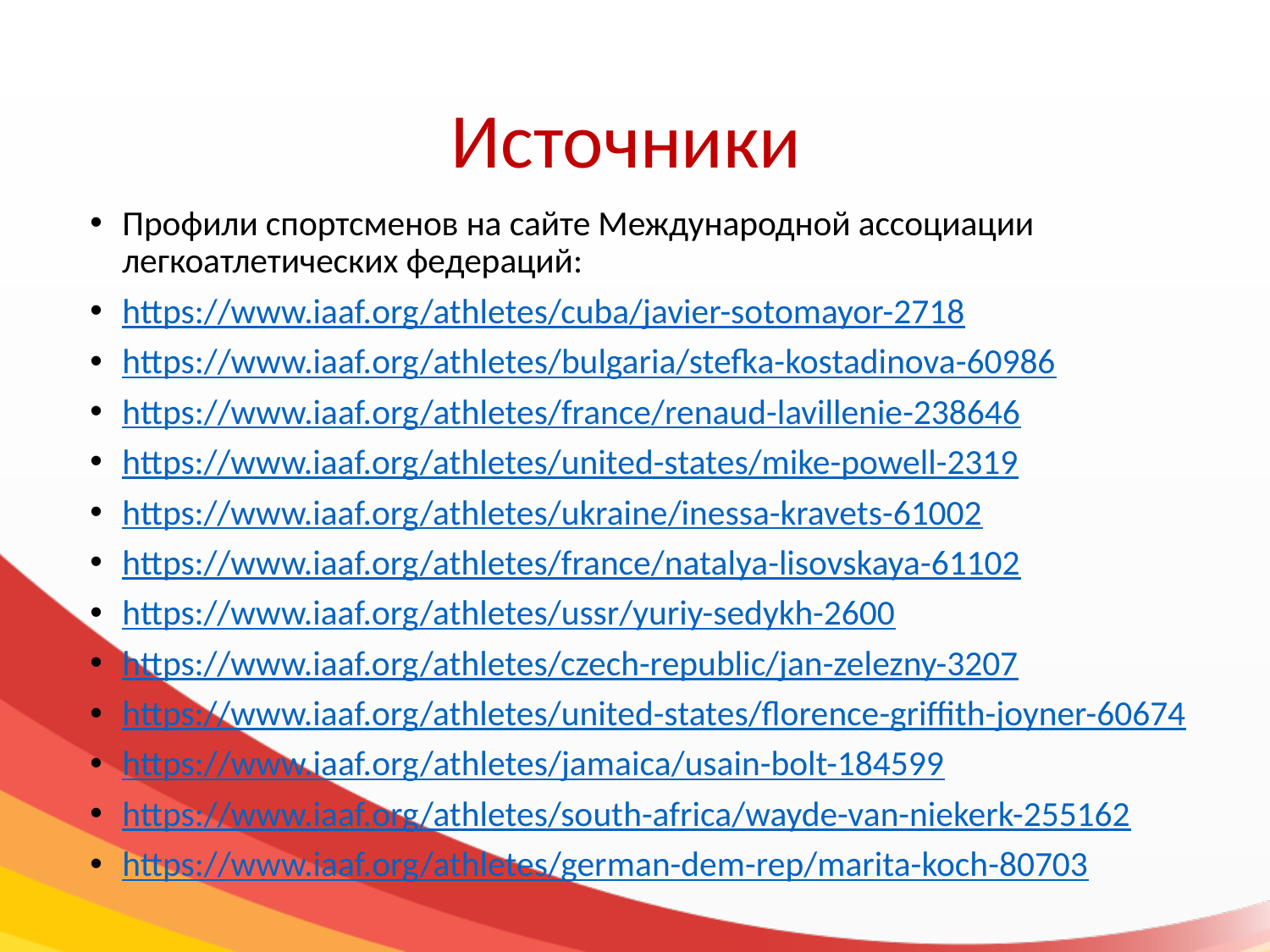

# Источники
Профили спортсменов на сайте Международной ассоциации легкоатлетических федераций:
https://www.iaaf.org/athletes/cuba/javier-sotomayor-2718
https://www.iaaf.org/athletes/bulgaria/stefka-kostadinova-60986
https://www.iaaf.org/athletes/france/renaud-lavillenie-238646
https://www.iaaf.org/athletes/united-states/mike-powell-2319
https://www.iaaf.org/athletes/ukraine/inessa-kravets-61002
https://www.iaaf.org/athletes/france/natalya-lisovskaya-61102
https://www.iaaf.org/athletes/ussr/yuriy-sedykh-2600
https://www.iaaf.org/athletes/czech-republic/jan-zelezny-3207
https://www.iaaf.org/athletes/united-states/florence-griffith-joyner-60674
https://www.iaaf.org/athletes/jamaica/usain-bolt-184599
https://www.iaaf.org/athletes/south-africa/wayde-van-niekerk-255162
https://www.iaaf.org/athletes/german-dem-rep/marita-koch-80703